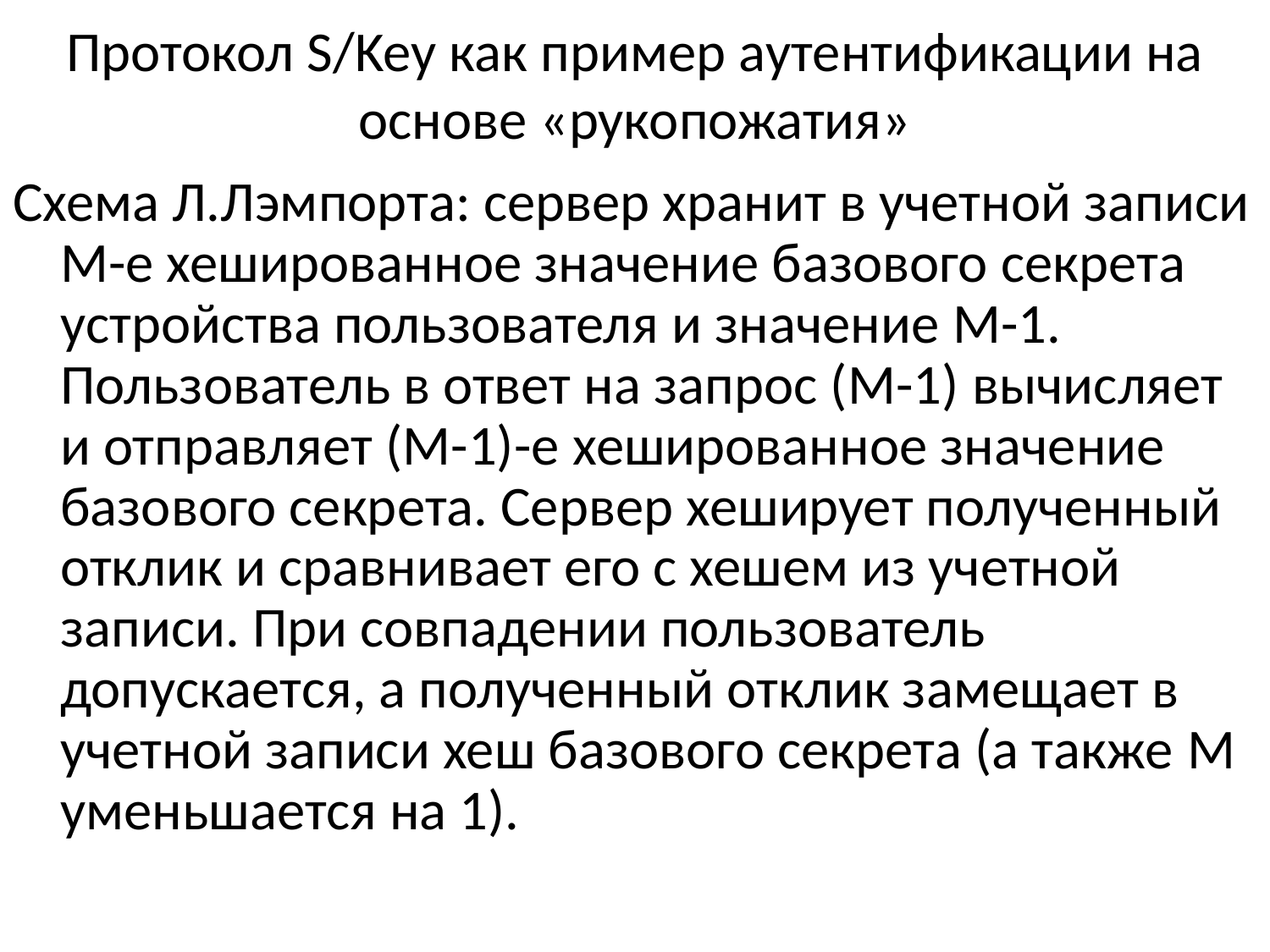

# Протокол S/Key как пример аутентификации на основе «рукопожатия»
Схема Л.Лэмпорта: сервер хранит в учетной записи M-е хешированное значение базового секрета устройства пользователя и значение M-1. Пользователь в ответ на запрос (M-1) вычисляет и отправляет (M-1)-е хешированное значение базового секрета. Сервер хеширует полученный отклик и сравнивает его с хешем из учетной записи. При совпадении пользователь допускается, а полученный отклик замещает в учетной записи хеш базового секрета (а также M уменьшается на 1).